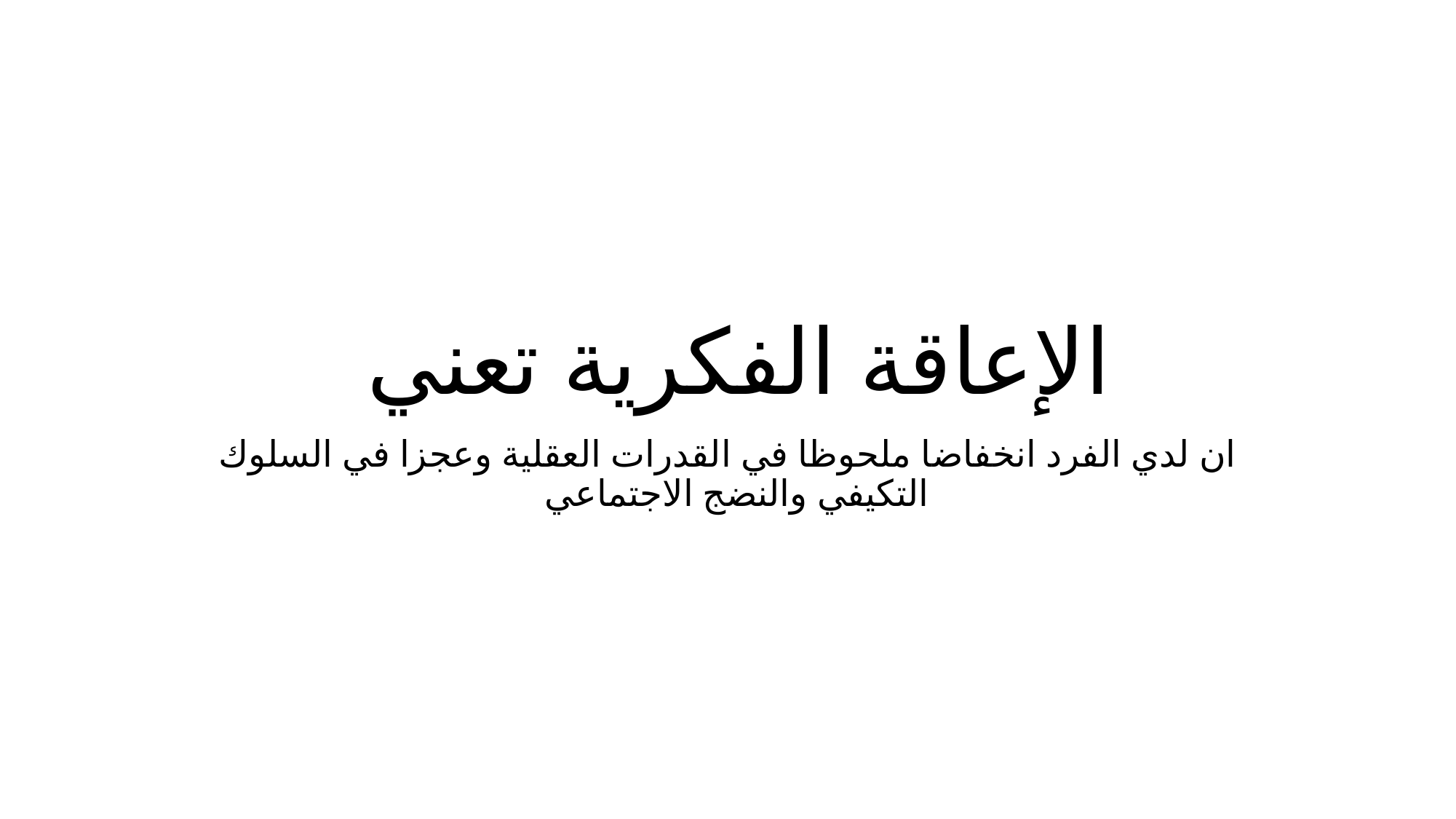

# الإعاقة الفكرية تعني
ان لدي الفرد انخفاضا ملحوظا في القدرات العقلية وعجزا في السلوك التكيفي والنضج الاجتماعي